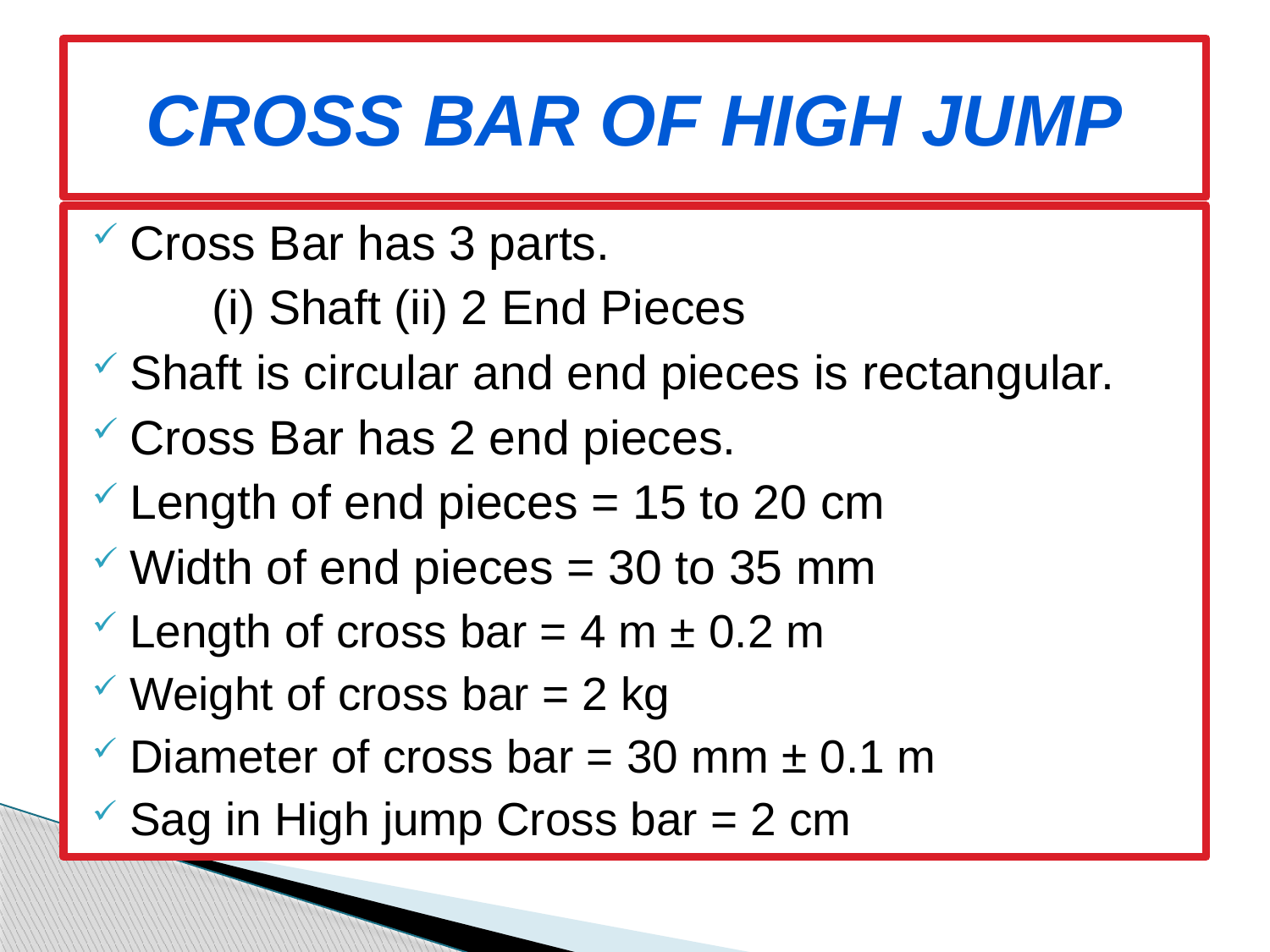

# Cross Bar of High Jump
Cross Bar has 3 parts.
         (i) Shaft (ii) 2 End Pieces
Shaft is circular and end pieces is rectangular.
Cross Bar has 2 end pieces.
Length of end pieces = 15 to 20 cm
Width of end pieces = 30 to 35 mm
Length of cross bar = 4 m ± 0.2 m
Weight of cross bar = 2 kg
Diameter of cross bar = 30 mm ± 0.1 m
Sag in High jump Cross bar = 2 cm